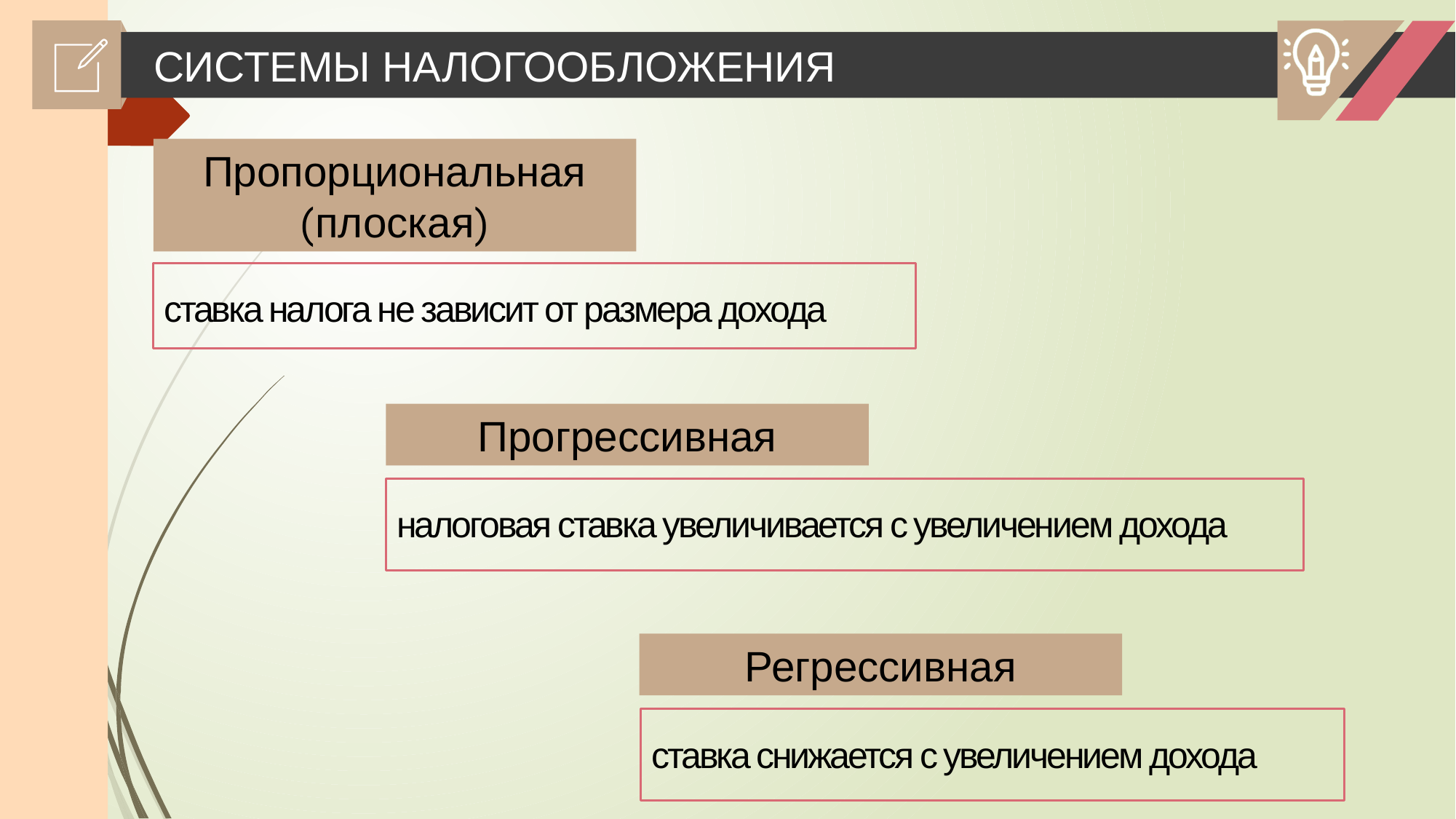

СИСТЕМЫ НАЛОГООБЛОЖЕНИЯ

Пропорциональная
(плоская)
ставка налога не зависит от размера дохода
Прогрессивная
налоговая ставка увеличивается с увеличением дохода
Регрессивная
ставка снижается с увеличением дохода